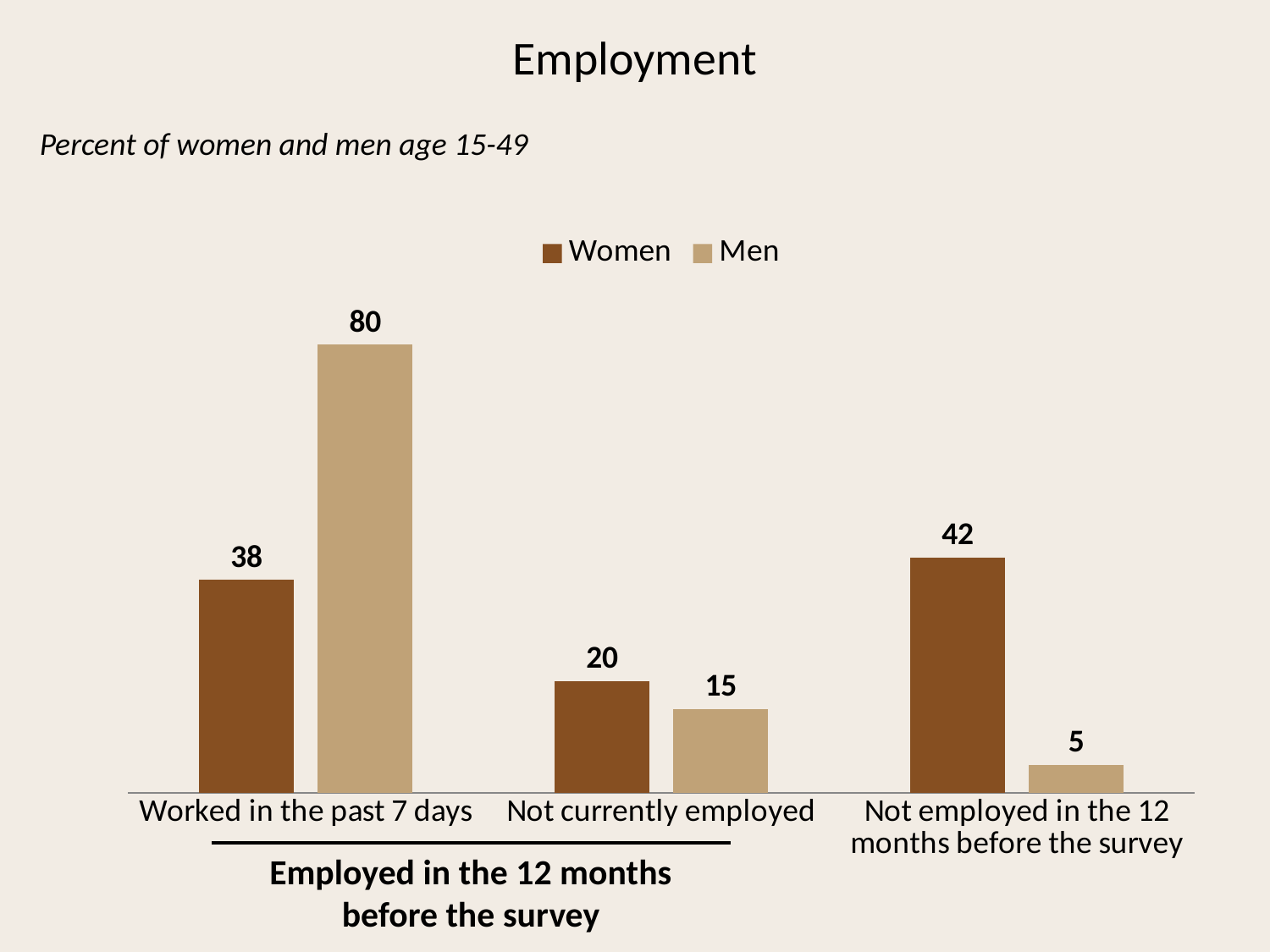

# Employment
Percent of women and men age 15-49

### Chart

| Category | Women | Men |
|---|---|---|
| Worked in the past 7 days | 38.0 | 80.0 |
| Not currently employed | 20.0 | 15.0 |
| Not employed in the 12 months before the survey | 42.0 | 5.0 |
Employed in the 12 months before the survey